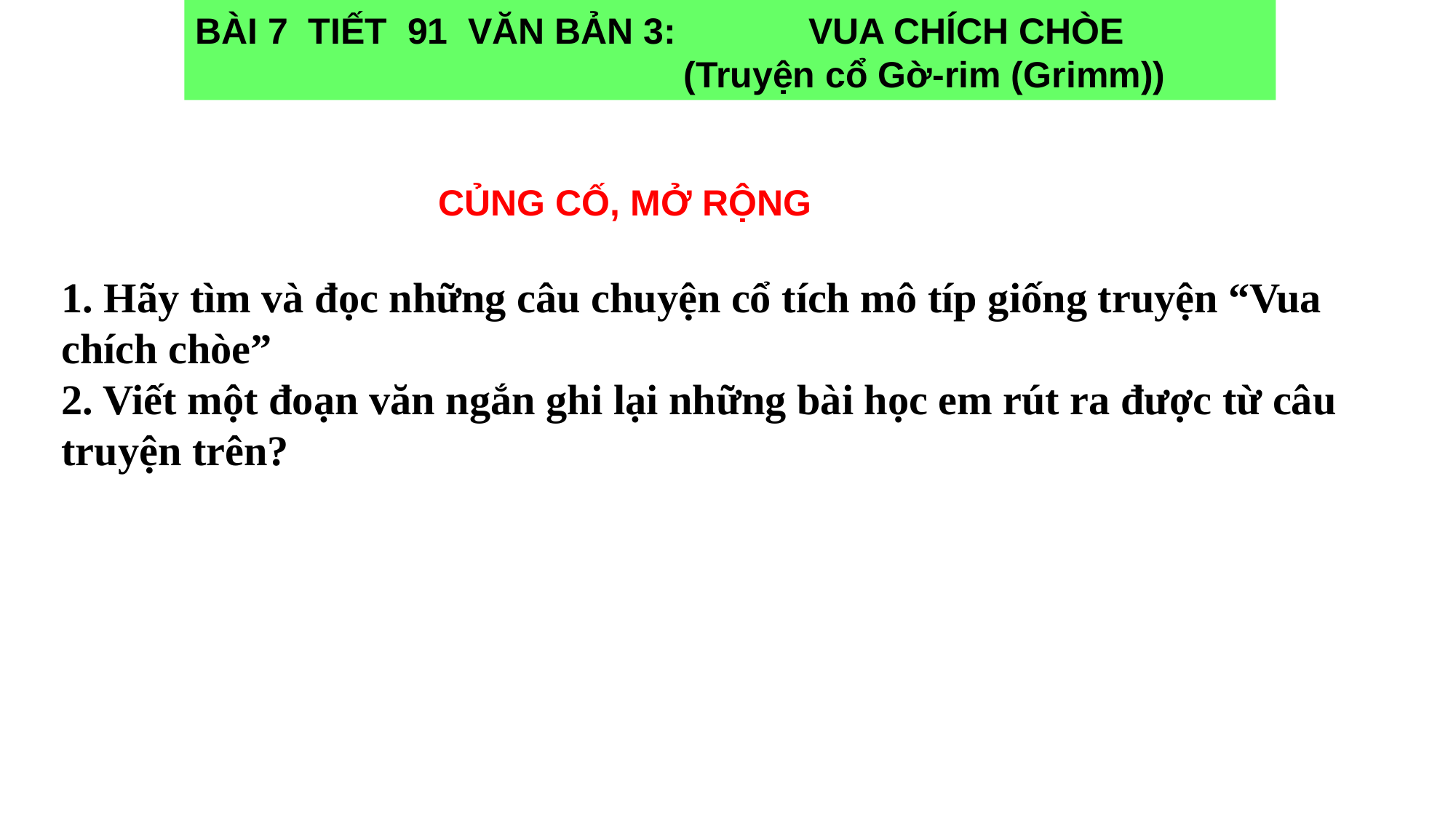

BÀI 7  TIẾT  91  VĂN BẢN 3:             VUA CHÍCH CHÒE
                                                (Truyện cổ Gờ-rim (Grimm))
CỦNG CỐ, MỞ RỘNG
1. Hãy tìm và đọc những câu chuyện cổ tích mô típ giống truyện “Vua chích chòe”
2. Viết một đoạn văn ngắn ghi lại những bài học em rút ra được từ câu truyện trên?